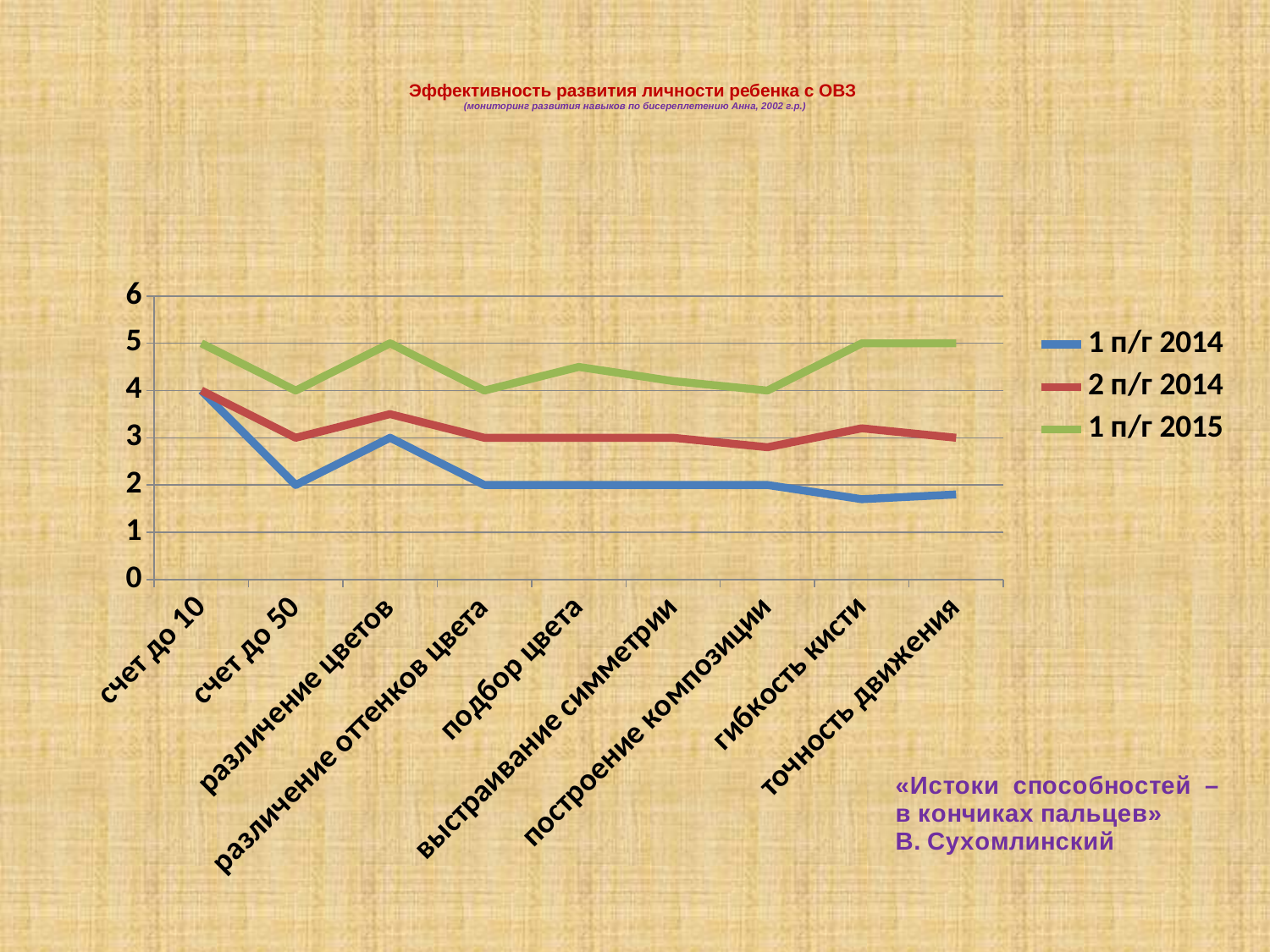

# Эффективность развития личности ребенка с ОВЗ (мониторинг развития навыков по бисереплетению Анна, 2002 г.р.)

### Chart

| Category | 1 п/г 2014 | 2 п/г 2014 | 1 п/г 2015 |
|---|---|---|---|
| счет до 10 | 4.0 | 4.0 | 5.0 |
| счет до 50 | 2.0 | 3.0 | 4.0 |
| различение цветов | 3.0 | 3.5 | 5.0 |
| различение оттенков цвета | 2.0 | 3.0 | 4.0 |
| подбор цвета | 2.0 | 3.0 | 4.5 |
| выстраивание симметрии | 2.0 | 3.0 | 4.2 |
| построение композиции | 2.0 | 2.8 | 4.0 |
| гибкость кисти | 1.7000000000000004 | 3.2 | 5.0 |
| точность движения | 1.8 | 3.0 | 5.0 |